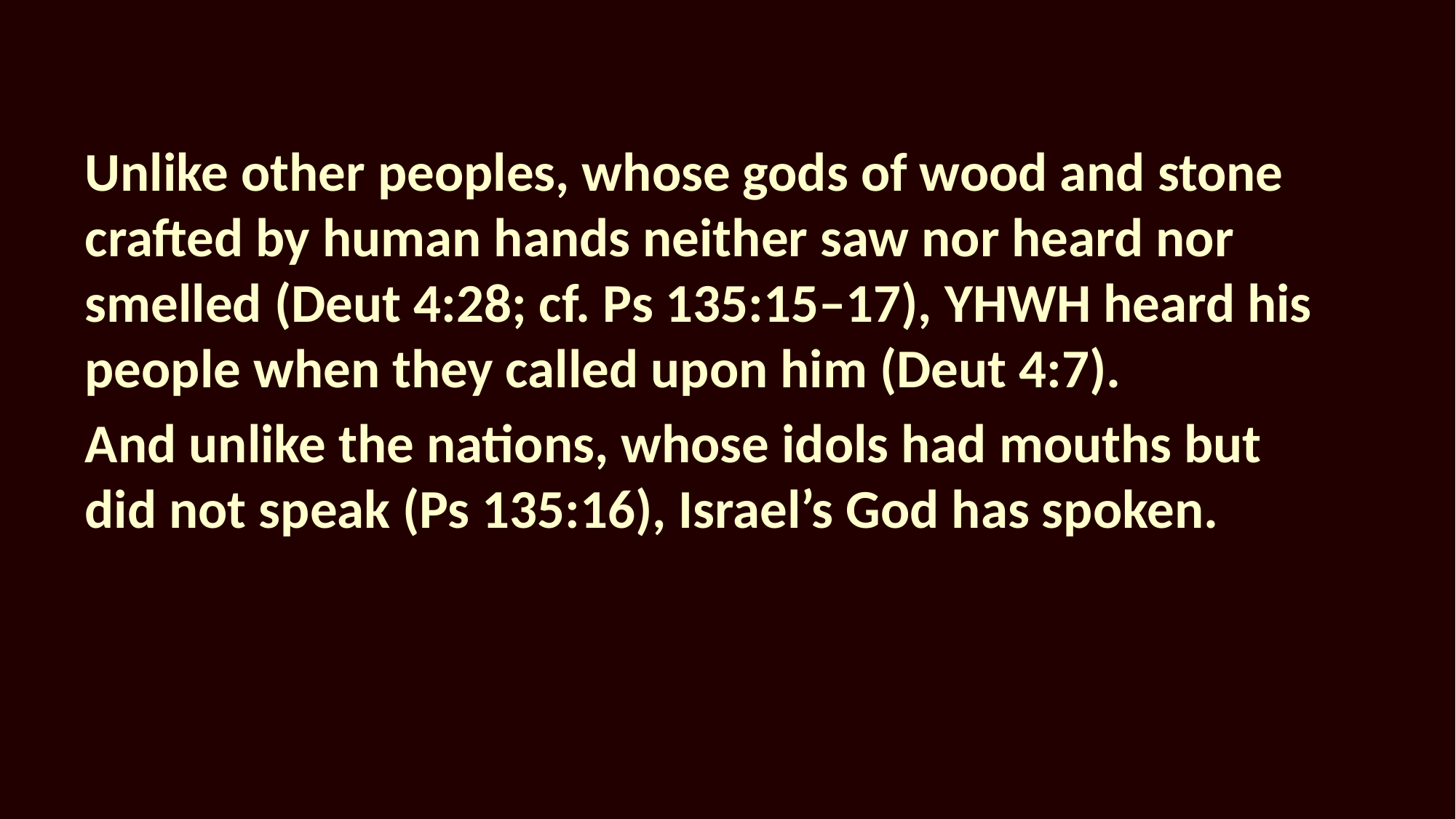

Unlike other peoples, whose gods of wood and stone crafted by human hands neither saw nor heard nor smelled (Deut 4:28; cf. Ps 135:15–17), YHWH heard his people when they called upon him (Deut 4:7).
And unlike the nations, whose idols had mouths but did not speak (Ps 135:16), Israel’s God has spoken.